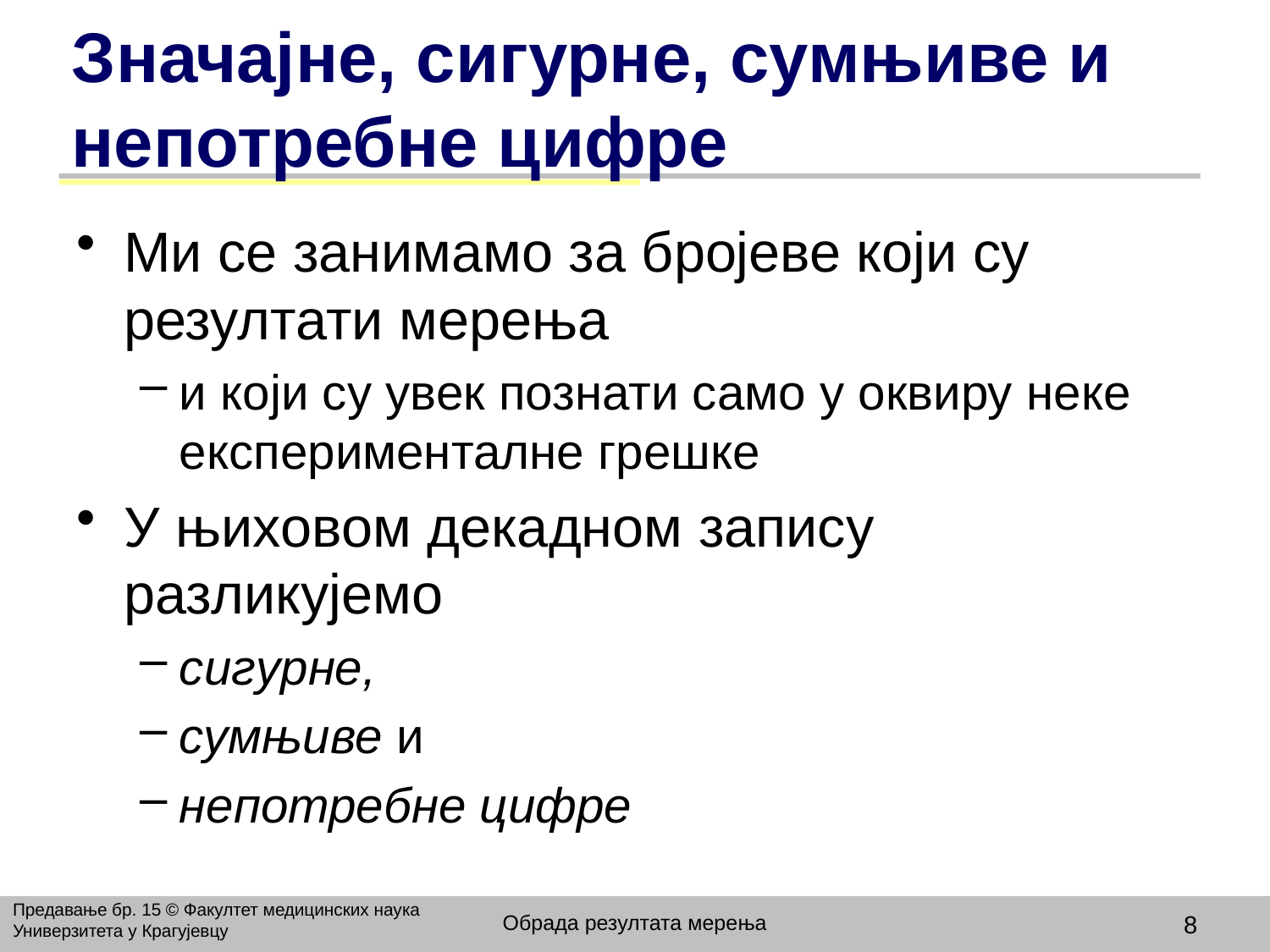

# Значајне, сигурне, сумњиве и непотребне цифре
Ми се занимамо за бројеве који су резултати мерења
и који су увек познати само у оквиру неке експерименталне грешке
У њиховом декадном запису разликујемо
сигурне,
сумњиве и
непотребне цифре

Предавање бр. 15 © Факултет медицинских наука Универзитета у Крагујевцу
Обрада резултата мерења
8